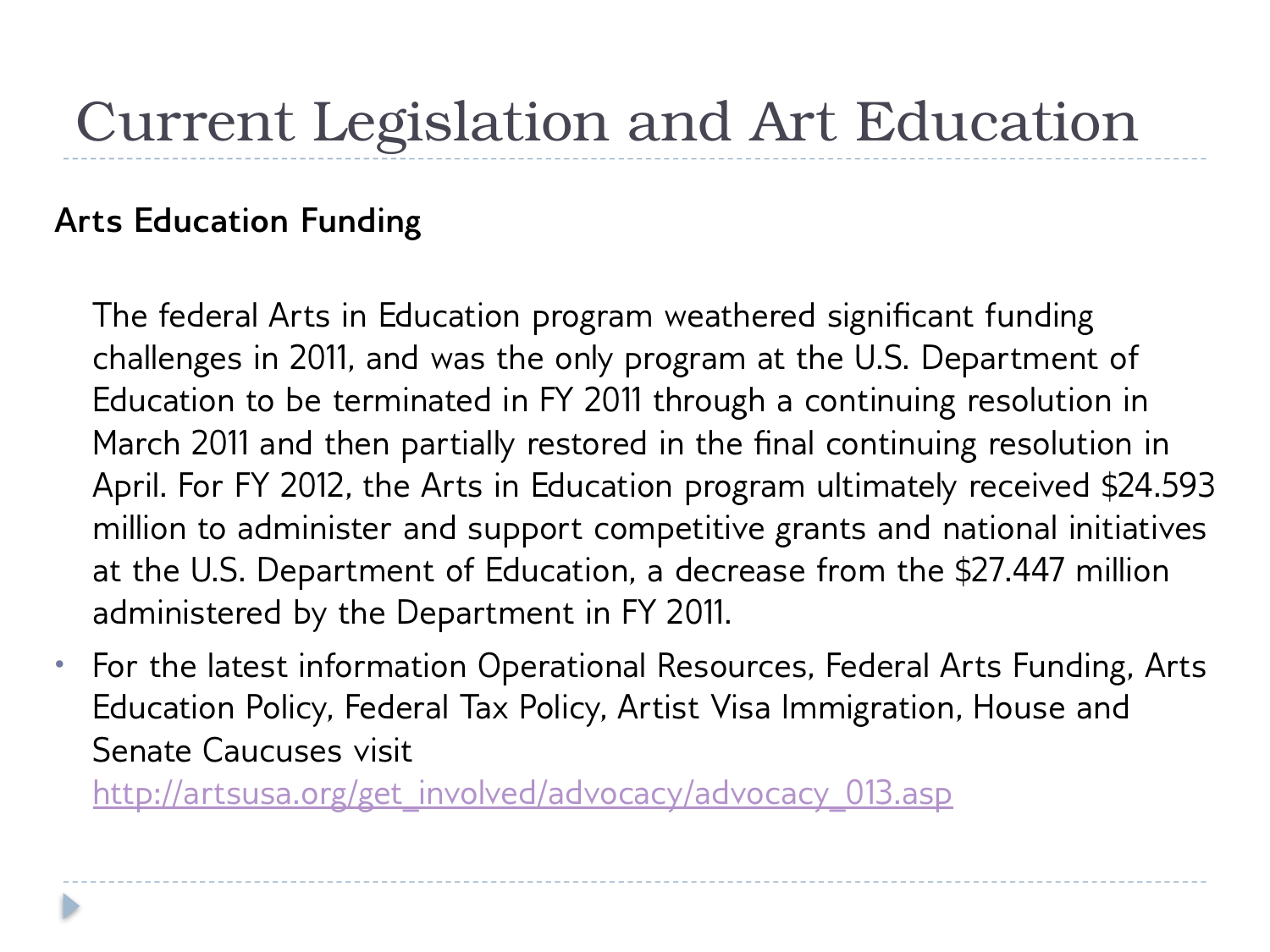

# Current Legislation and Art Education
Arts Education Funding
The federal Arts in Education program weathered significant funding challenges in 2011, and was the only program at the U.S. Department of Education to be terminated in FY 2011 through a continuing resolution in March 2011 and then partially restored in the final continuing resolution in April. For FY 2012, the Arts in Education program ultimately received $24.593 million to administer and support competitive grants and national initiatives at the U.S. Department of Education, a decrease from the $27.447 million administered by the Department in FY 2011.
For the latest information Operational Resources, Federal Arts Funding, Arts Education Policy, Federal Tax Policy, Artist Visa Immigration, House and Senate Caucuses visit http://artsusa.org/get_involved/advocacy/advocacy_013.asp